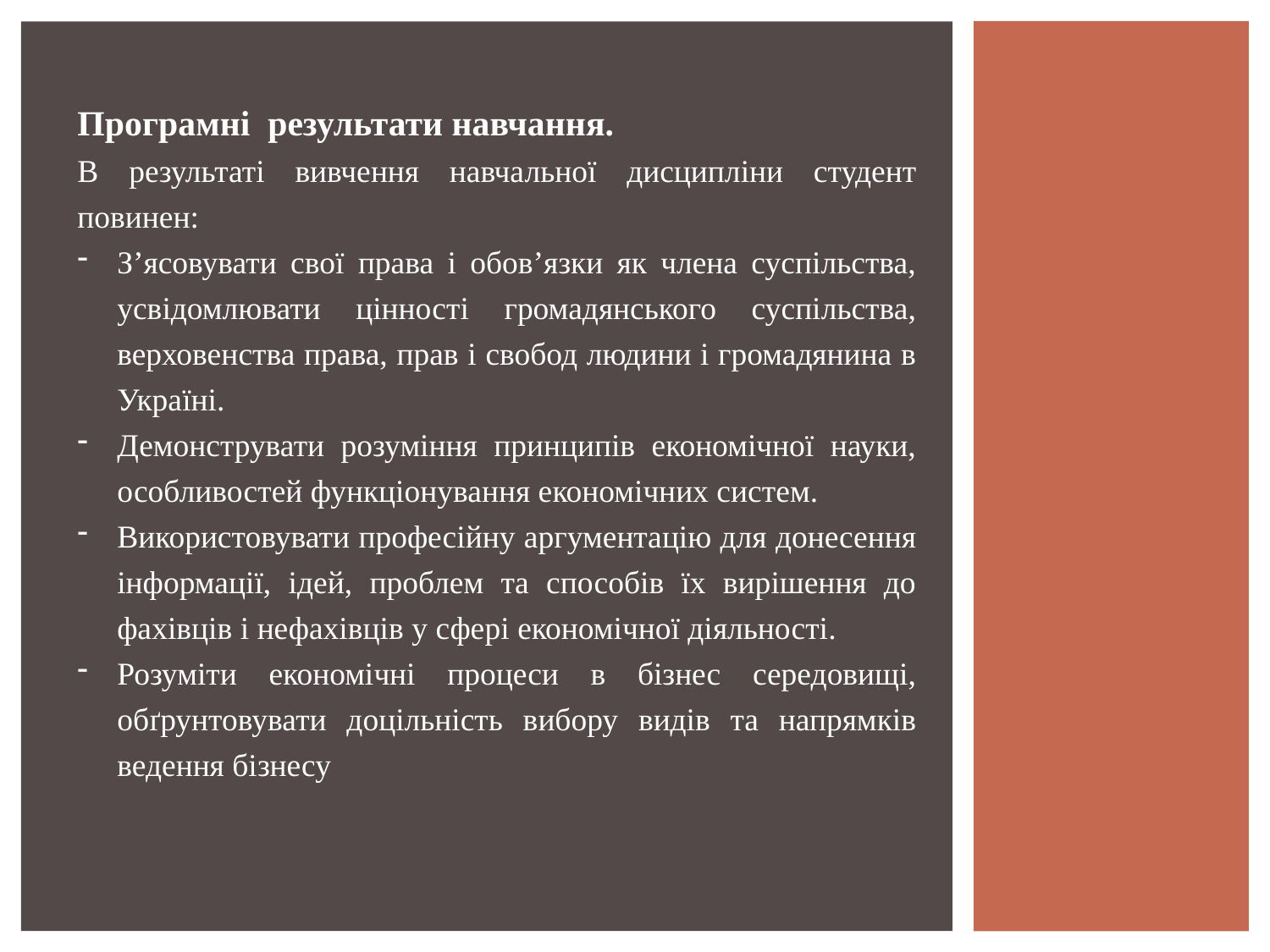

Програмні  результати навчання.
В результаті вивчення навчальної дисципліни студент повинен:
З’ясовувати свої права і обов’язки як члена суспільства, усвідомлювати цінності громадянського суспільства, верховенства права, прав і свобод людини і громадянина в Україні.
Демонструвати розуміння принципів економічної науки, особливостей функціонування економічних систем.
Використовувати професійну аргументацію для донесення інформації, ідей, проблем та способів їх вирішення до фахівців і нефахівців у сфері економічної діяльності.
Розуміти економічні процеси в бізнес середовищі, обґрунтовувати доцільність вибору видів та напрямків ведення бізнесу